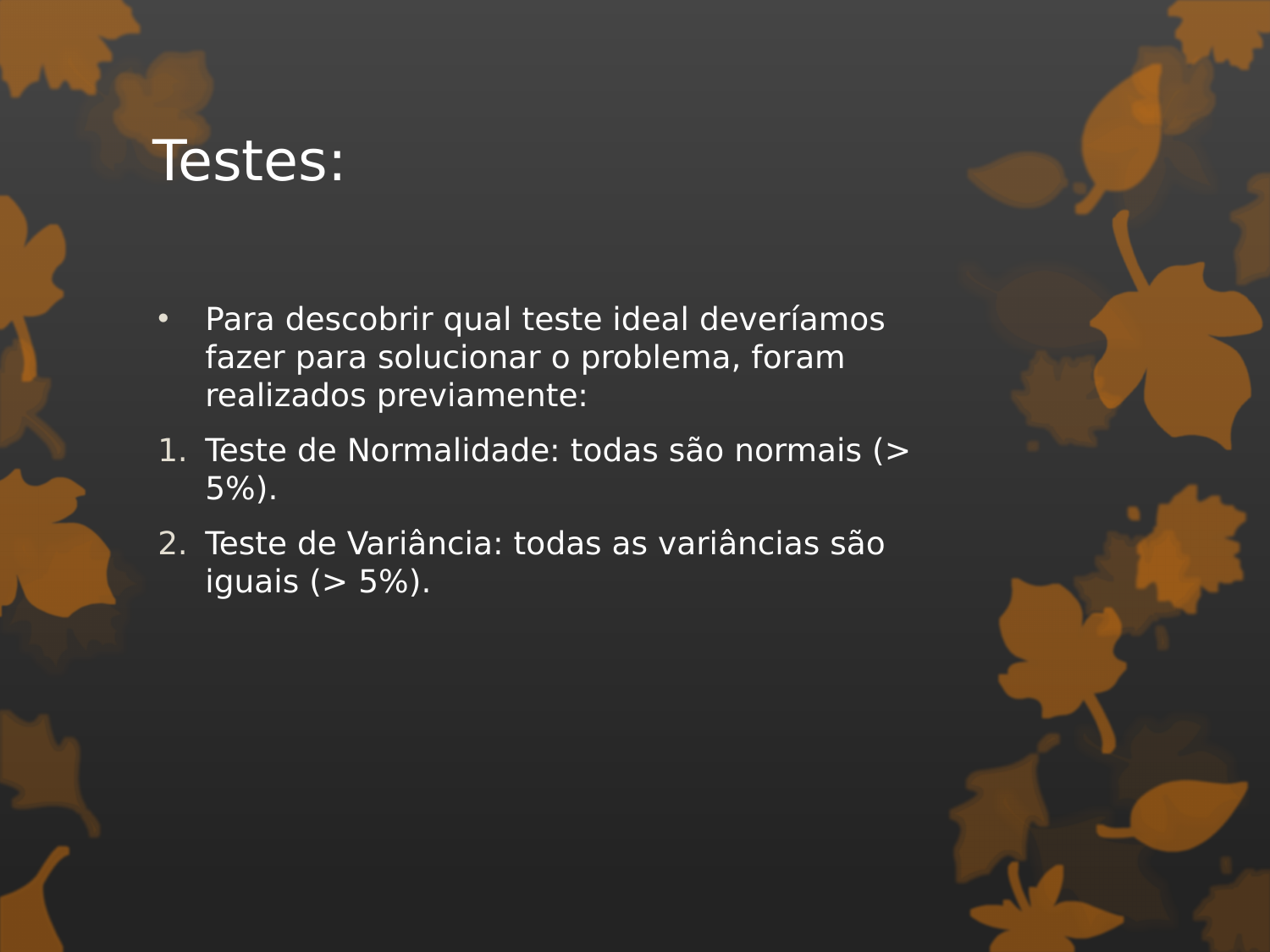

# Testes:
Para descobrir qual teste ideal deveríamos fazer para solucionar o problema, foram realizados previamente:
Teste de Normalidade: todas são normais (> 5%).
Teste de Variância: todas as variâncias são iguais (> 5%).